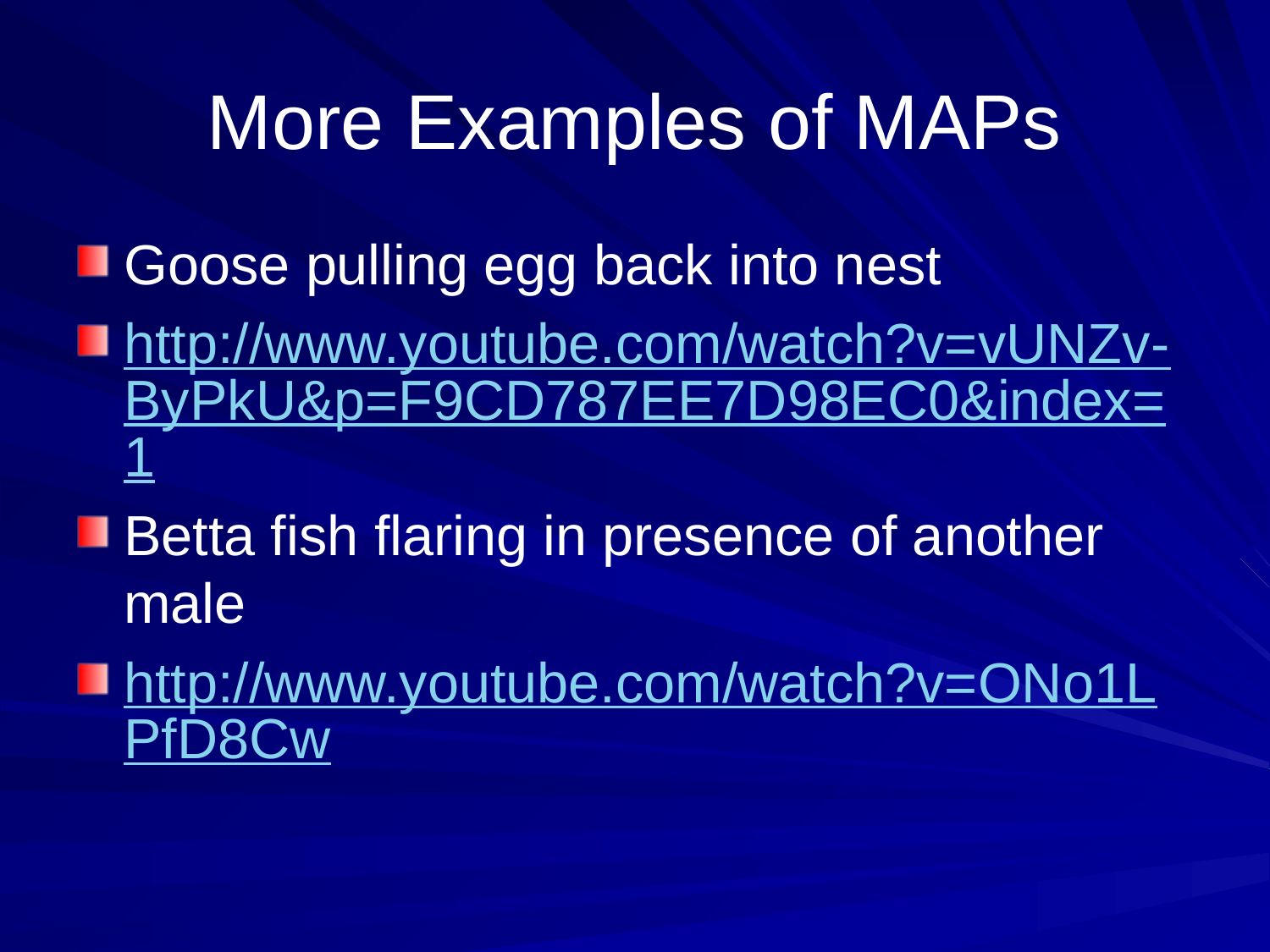

# More Examples of MAPs
Goose pulling egg back into nest
http://www.youtube.com/watch?v=vUNZv-ByPkU&p=F9CD787EE7D98EC0&index=1
Betta fish flaring in presence of another male
http://www.youtube.com/watch?v=ONo1LPfD8Cw